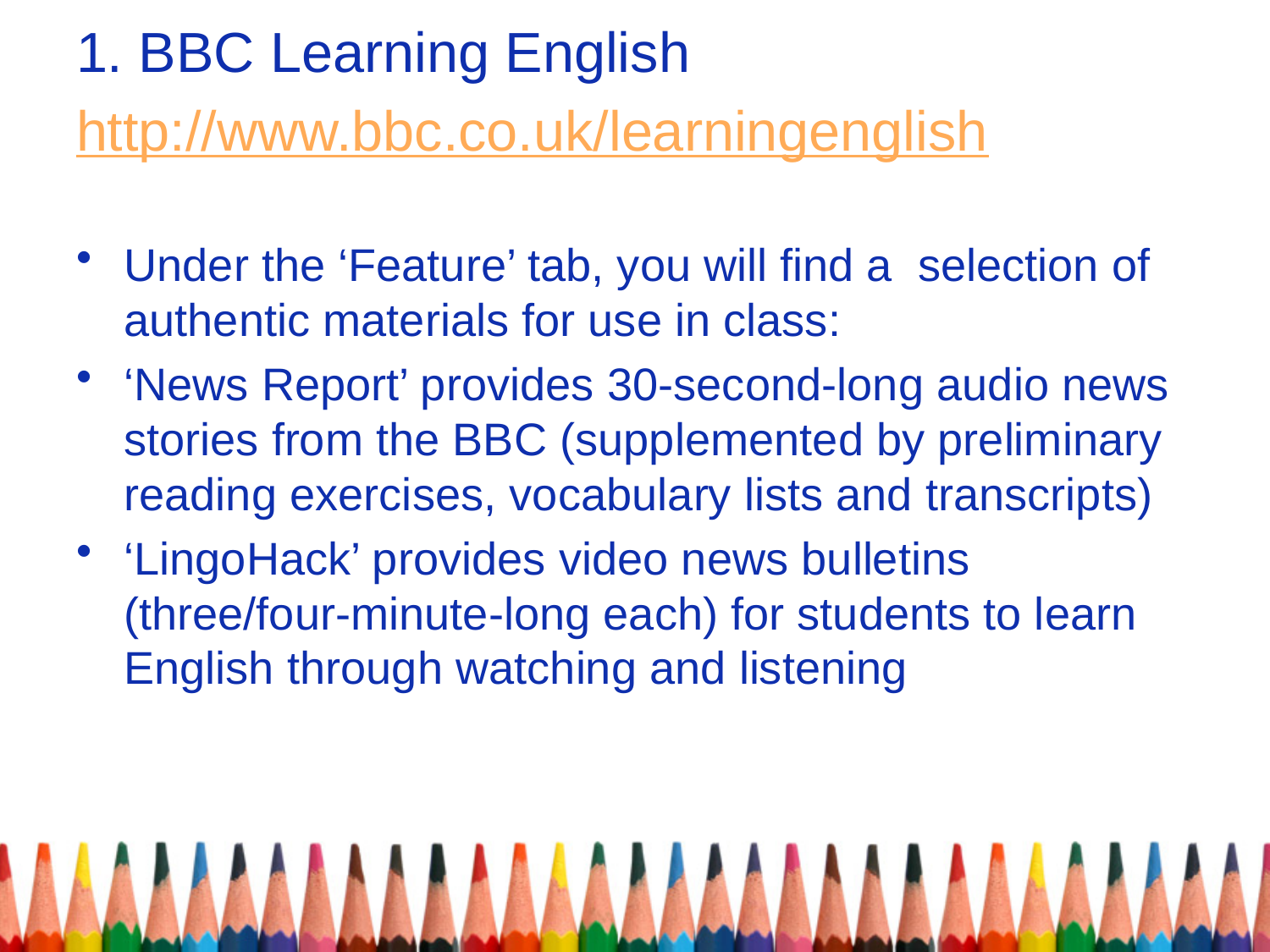

1. BBC Learning English
http://www.bbc.co.uk/learningenglish

Under the ‘Feature’ tab, you will find a  selection of authentic materials for use in class:
‘News Report’ provides 30-second-long audio news stories from the BBC (supplemented by preliminary reading exercises, vocabulary lists and transcripts)
‘LingoHack’ provides video news bulletins (three/four-minute-long each) for students to learn English through watching and listening